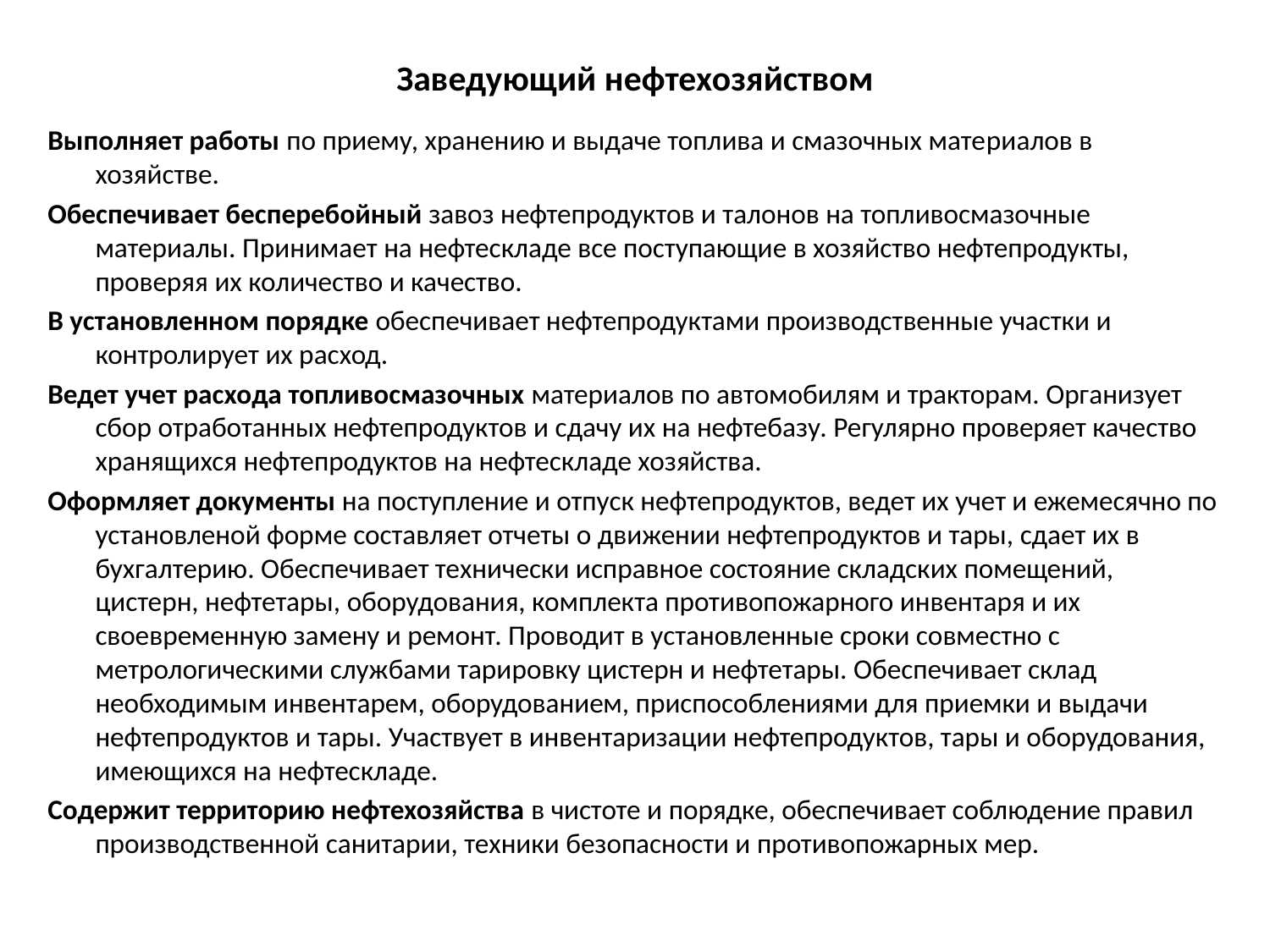

# Заведующий нефтехозяйством
Выполняет работы по приему, хранению и выдаче топлива и смазочных мате­риалов в хозяйстве.
Обеспечивает бесперебойный завоз нефтепродуктов и талонов на топливосмазочные материалы. Принимает на нефтескладе все поступающие в хозяйство нефтепродукты, проверяя их количество и качество.
В установленном порядке обеспечивает нефтепродуктами производственные участки и контролирует их расход.
Ведет учет расхода топливосмазочных материалов по автомобилям и тракторам. Организует сбор отработанных нефтепродуктов и сдачу их на нефтебазу. Регулярно проверяет качество хранящихся нефтепродуктов на нефтескладе хозяйства.
Оформляет документы на поступление и отпуск нефтепродуктов, ведет их учет и ежемесячно по установленой форме составляет отчеты о движении нефтепродуктов и тары, сдает их в бухгалтерию. Обеспечивает технически исправное состояние складских помещений, цистерн, нефтетары, оборудования, комплекта противопожарного инвентаря и их своевременную замену и ремонт. Проводит в установленные сроки совместно с метрологическими службами тарировку цистерн и нефтетары. Обеспечивает склад необходимым инвентарем, оборудованием, приспособлениями для приемки и выдачи нефте­продуктов и тары. Участвует в инвентаризации нефтепродуктов, тары и оборудования, имеющихся на нефтескладе.
Содержит территорию нефтехозяйства в чистоте и порядке, обеспечивает соблюдение правил производственной санитарии, техники безопасности и противопожарных мер.